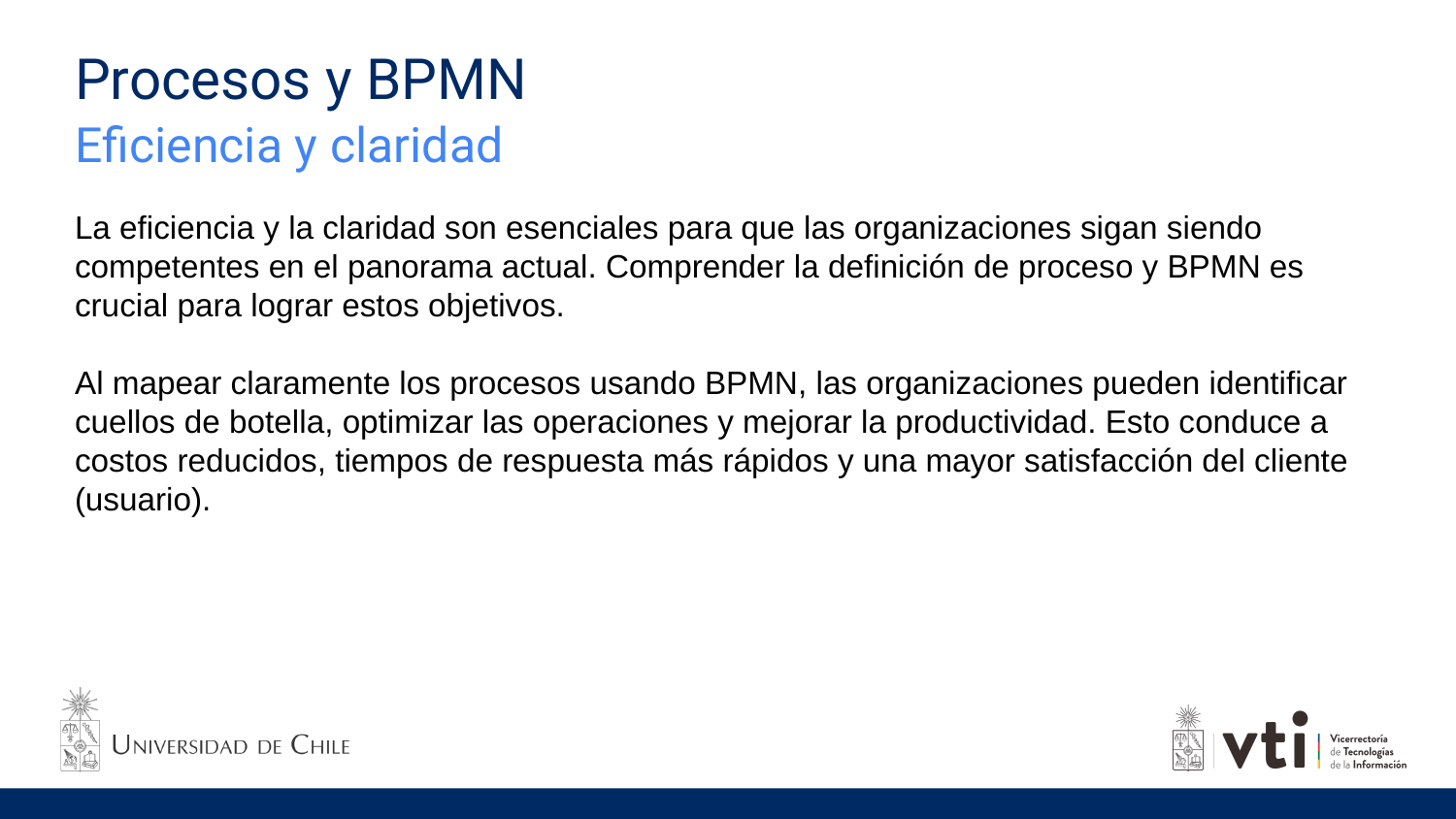

# Procesos y BPMN
Eficiencia y claridad
La eficiencia y la claridad son esenciales para que las organizaciones sigan siendo competentes en el panorama actual. Comprender la definición de proceso y BPMN es
crucial para lograr estos objetivos.

Al mapear claramente los procesos usando BPMN, las organizaciones pueden identificar cuellos de botella, optimizar las operaciones y mejorar la productividad. Esto conduce a costos reducidos, tiempos de respuesta más rápidos y una mayor satisfacción del cliente (usuario).